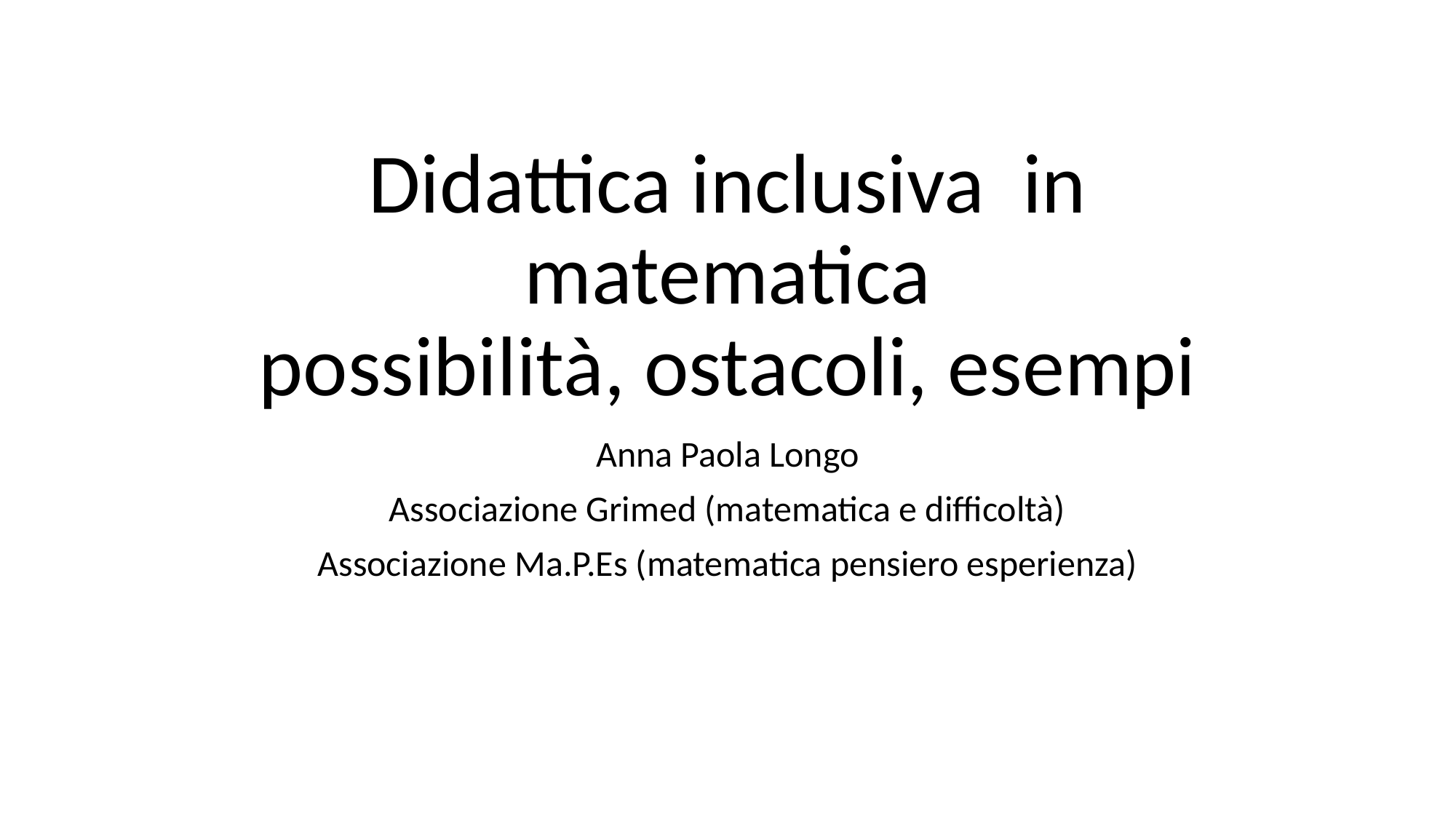

# Didattica inclusiva  in matematica possibilità, ostacoli, esempi
Anna Paola Longo
Associazione Grimed (matematica e difficoltà)
Associazione Ma.P.Es (matematica pensiero esperienza)